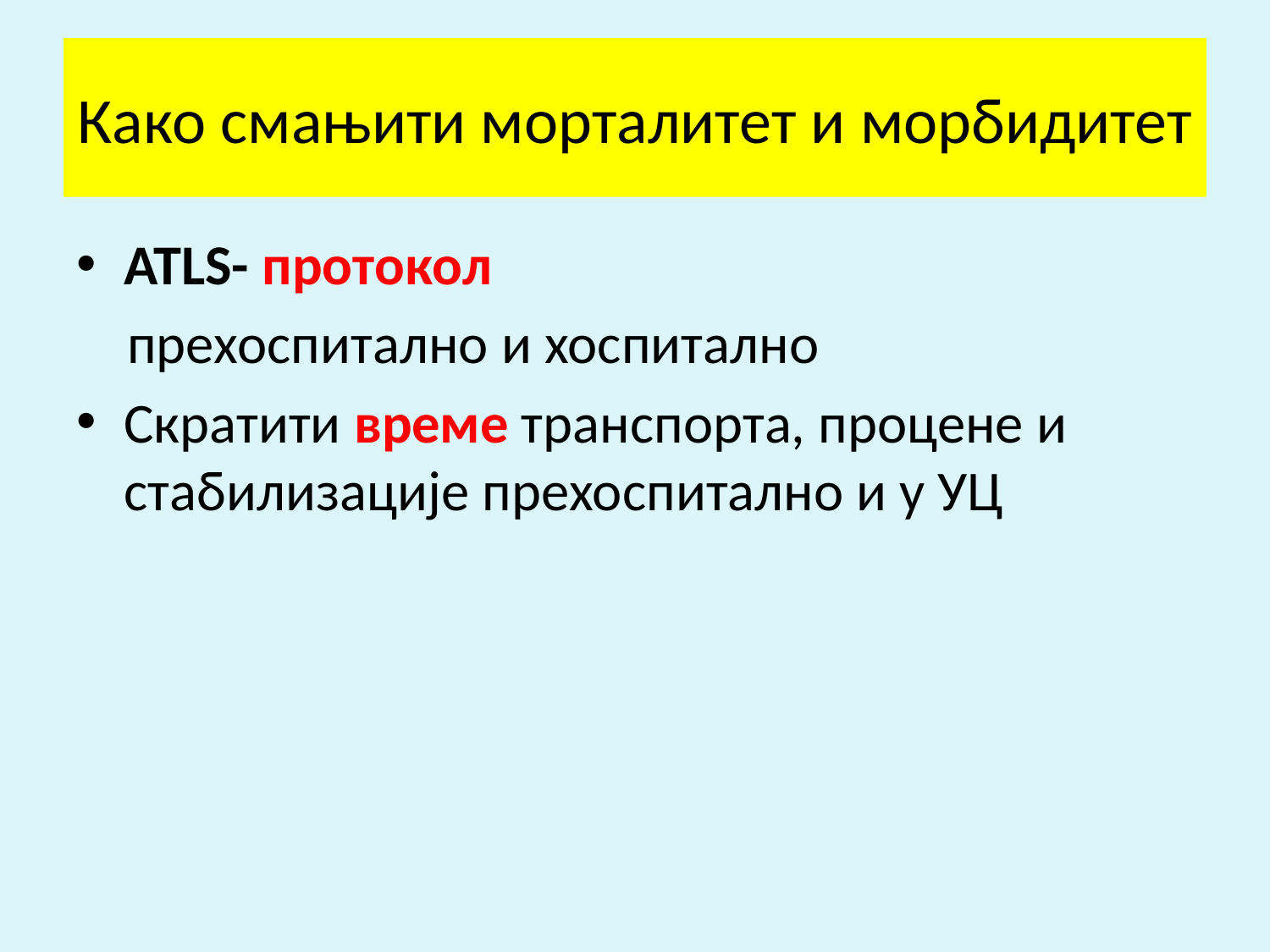

# Како смањити морталитет и морбидитет
ATLS- протокол
    прехоспитално и хоспитално
Скратити време транспорта, процене и стабилизације прехоспитално и у УЦ